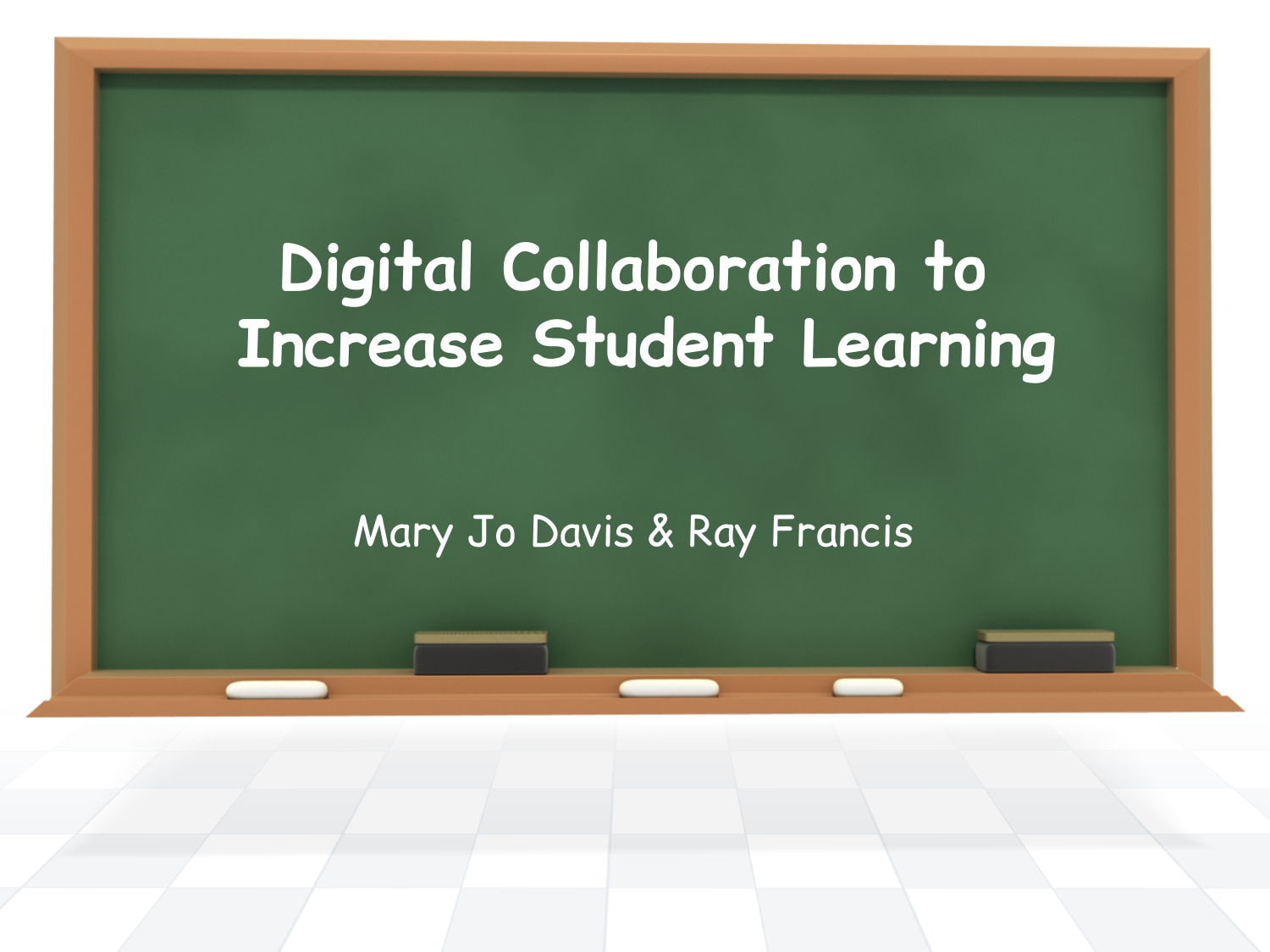

# Digital Collaboration to Increase Student Learning
Mary Jo Davis & Ray Francis